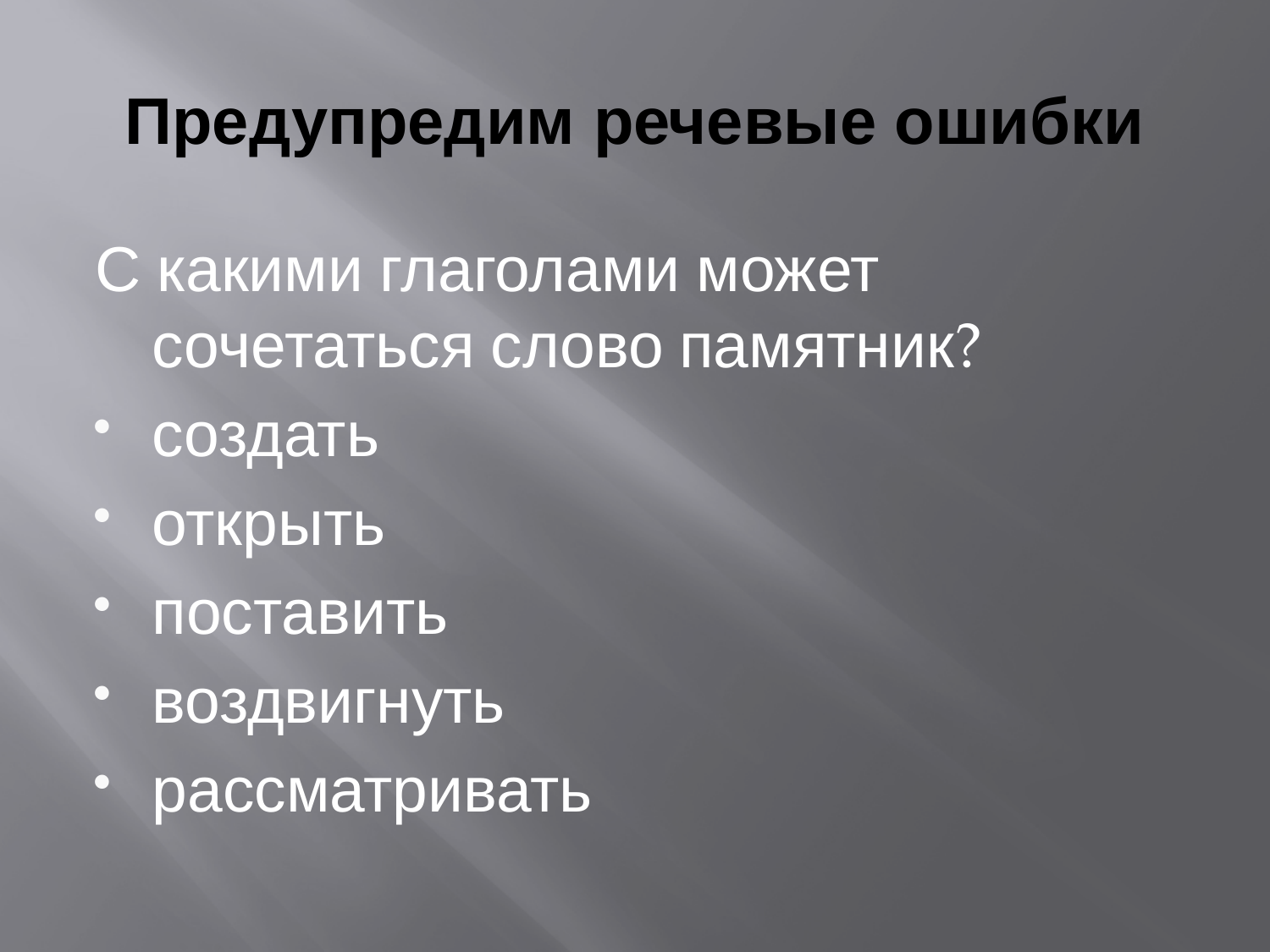

# Предупредим речевые ошибки
С какими глаголами может сочетаться слово памятник?
создать
открыть
поставить
воздвигнуть
рассматривать